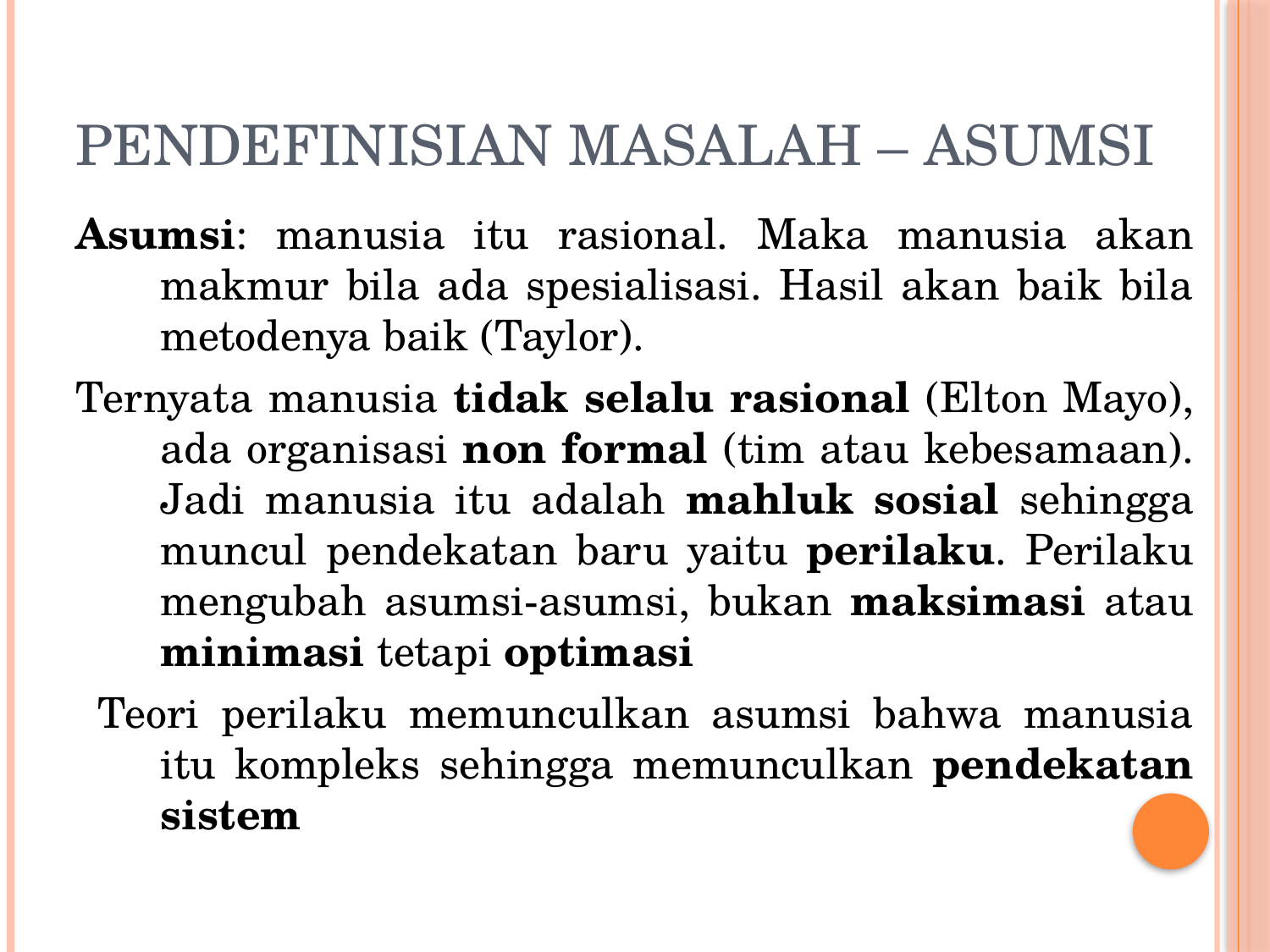

# Pendefinisian Masalah – Asumsi
Asumsi: manusia itu rasional. Maka manusia akan makmur bila ada spesialisasi. Hasil akan baik bila metodenya baik (Taylor).
Ternyata manusia tidak selalu rasional (Elton Mayo), ada organisasi non formal (tim atau kebesamaan). Jadi manusia itu adalah mahluk sosial sehingga muncul pendekatan baru yaitu perilaku. Perilaku mengubah asumsi-asumsi, bukan maksimasi atau minimasi tetapi optimasi
 Teori perilaku memunculkan asumsi bahwa manusia itu kompleks sehingga memunculkan pendekatan sistem